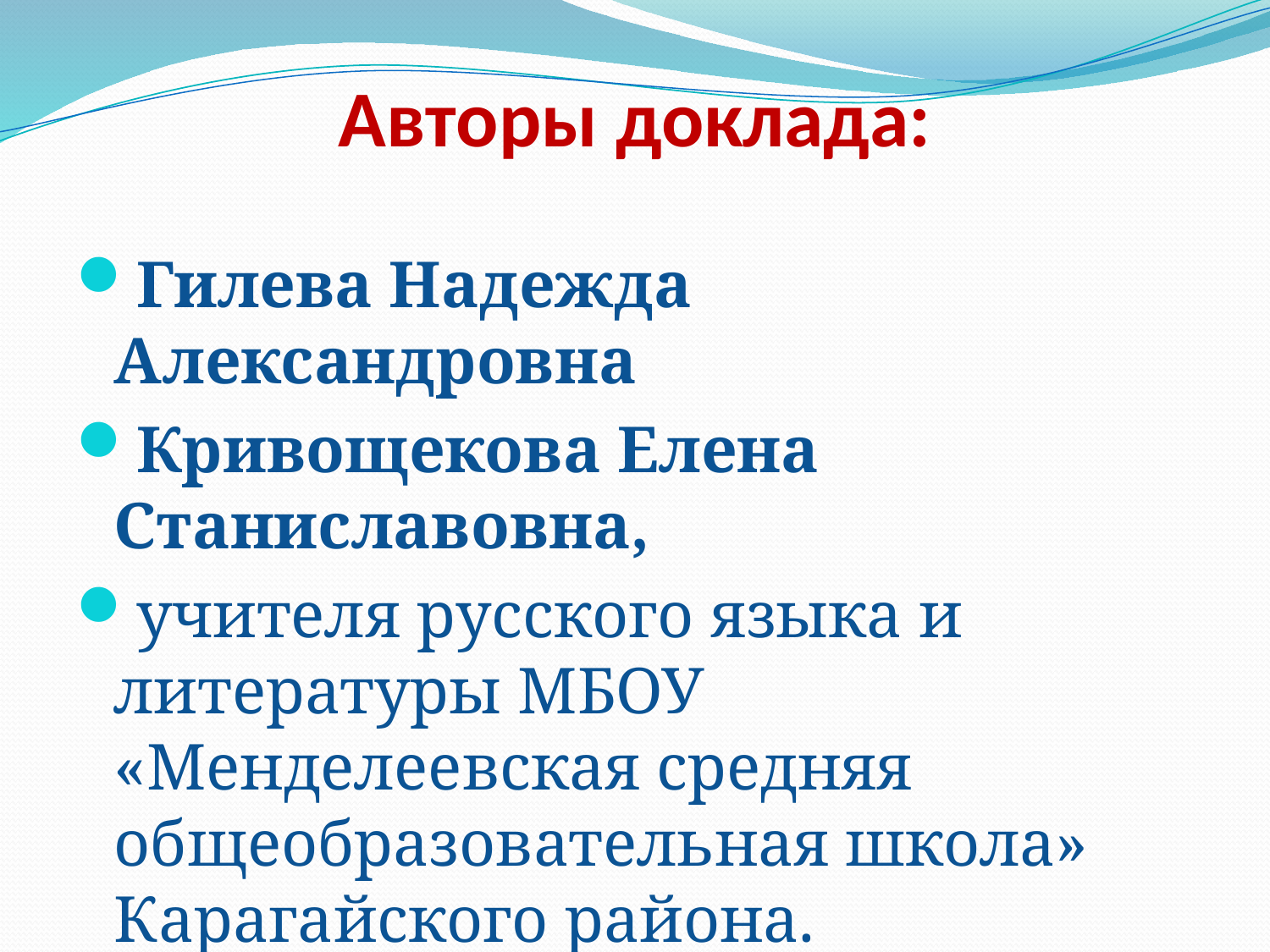

# Авторы доклада:
Гилева Надежда Александровна
Кривощекова Елена Станиславовна,
учителя русского языка и литературы МБОУ «Менделеевская средняя общеобразовательная школа» Карагайского района.